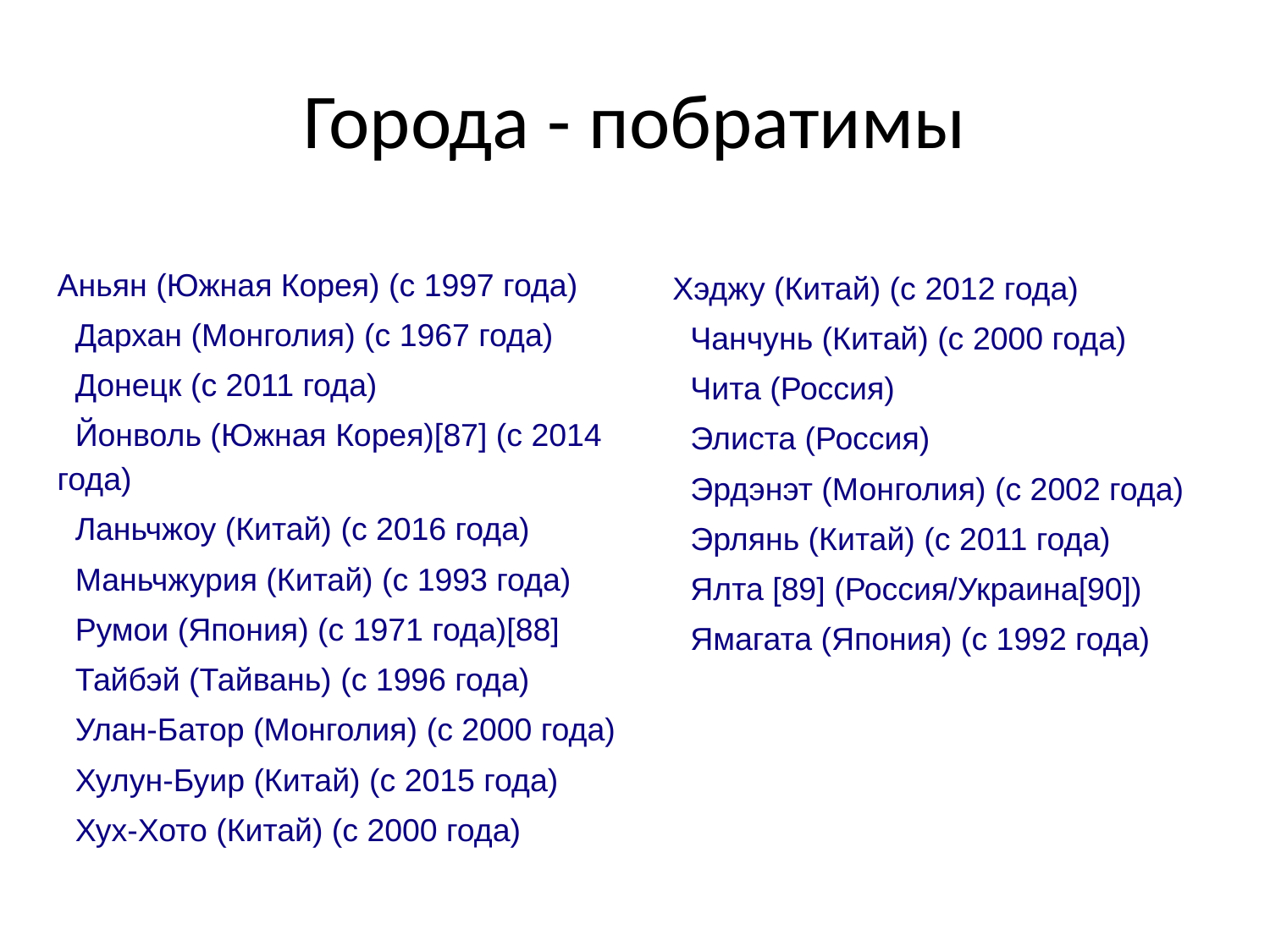

# Города - побратимы
Аньян (Южная Корея) (с 1997 года)
  Дархан (Монголия) (с 1967 года)
  Донецк (с 2011 года)
  Йонволь (Южная Корея)[87] (с 2014 года)
  Ланьчжоу (Китай) (с 2016 года)
  Маньчжурия (Китай) (с 1993 года)
  Румои (Япония) (с 1971 года)[88]
  Тайбэй (Тайвань) (с 1996 года)
  Улан-Батор (Монголия) (с 2000 года)
  Хулун-Буир (Китай) (с 2015 года)
  Хух-Хото (Китай) (с 2000 года)

Хэджу (Китай) (с 2012 года)
  Чанчунь (Китай) (с 2000 года)
  Чита (Россия)
  Элиста (Россия)
  Эрдэнэт (Монголия) (с 2002 года)
  Эрлянь (Китай) (с 2011 года)
  Ялта [89] (Россия/Украина[90])
  Ямагата (Япония) (с 1992 года)